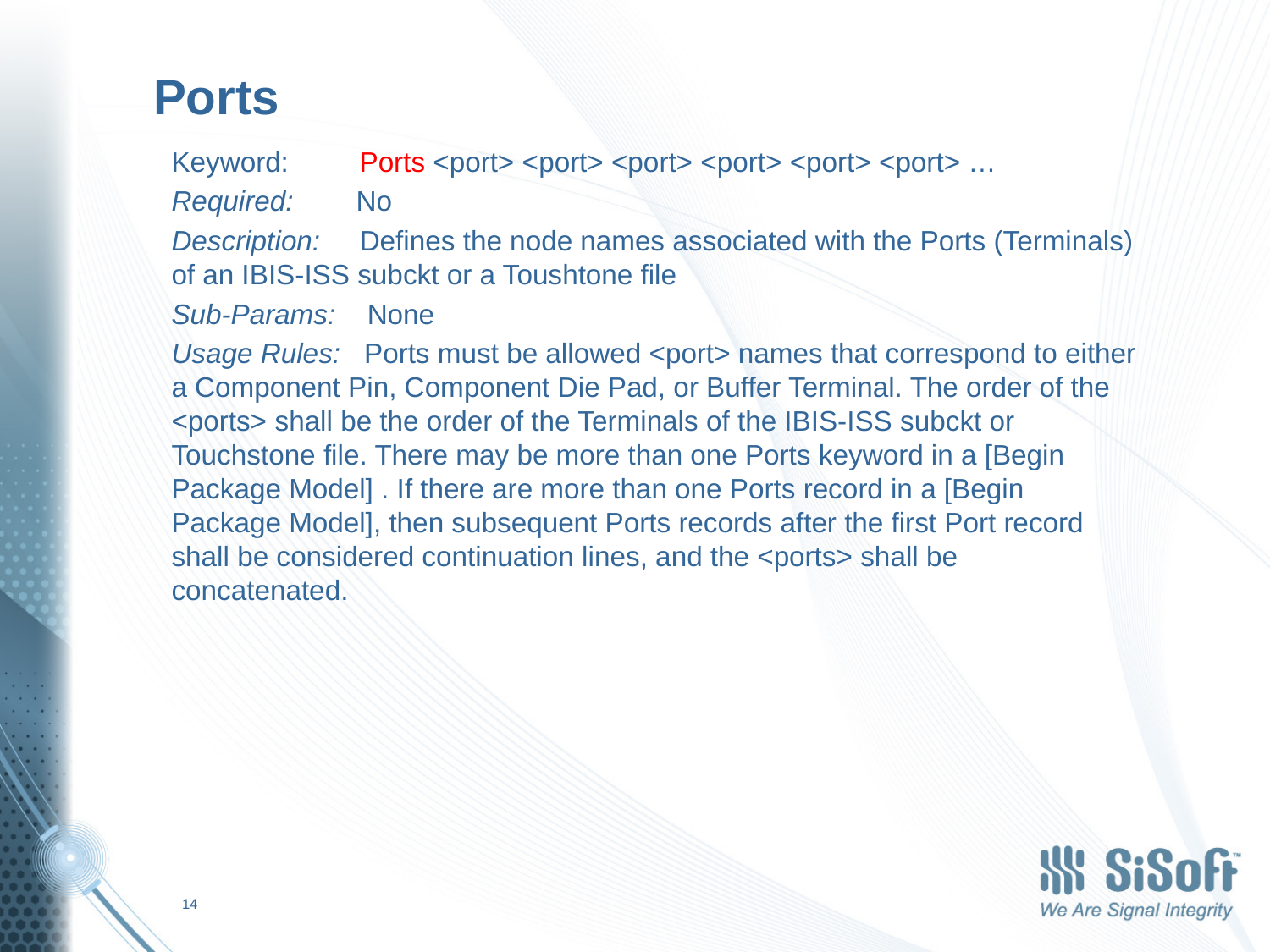

# Ports
Keyword:         Ports <port> <port> <port> <port> <port> <port> …
Required:        No
Description:     Defines the node names associated with the Ports (Terminals) of an IBIS-ISS subckt or a Toushtone file
Sub-Params:    None
Usage Rules:   Ports must be allowed <port> names that correspond to either a Component Pin, Component Die Pad, or Buffer Terminal. The order of the <ports> shall be the order of the Terminals of the IBIS-ISS subckt or Touchstone file. There may be more than one Ports keyword in a [Begin Package Model] . If there are more than one Ports record in a [Begin Package Model], then subsequent Ports records after the first Port record shall be considered continuation lines, and the <ports> shall be concatenated.

14